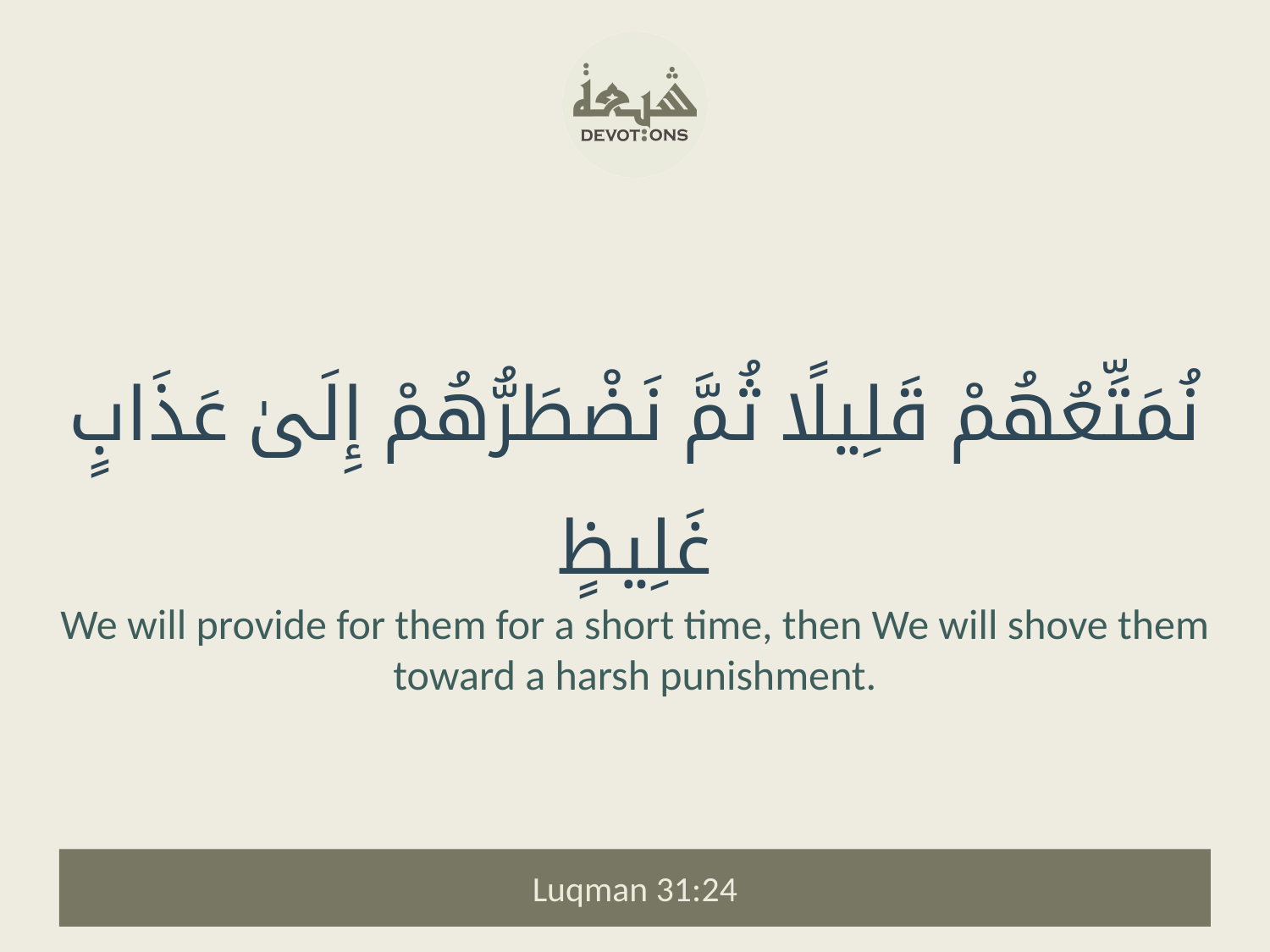

نُمَتِّعُهُمْ قَلِيلًا ثُمَّ نَضْطَرُّهُمْ إِلَىٰ عَذَابٍ غَلِيظٍ
We will provide for them for a short time, then We will shove them toward a harsh punishment.
Luqman 31:24